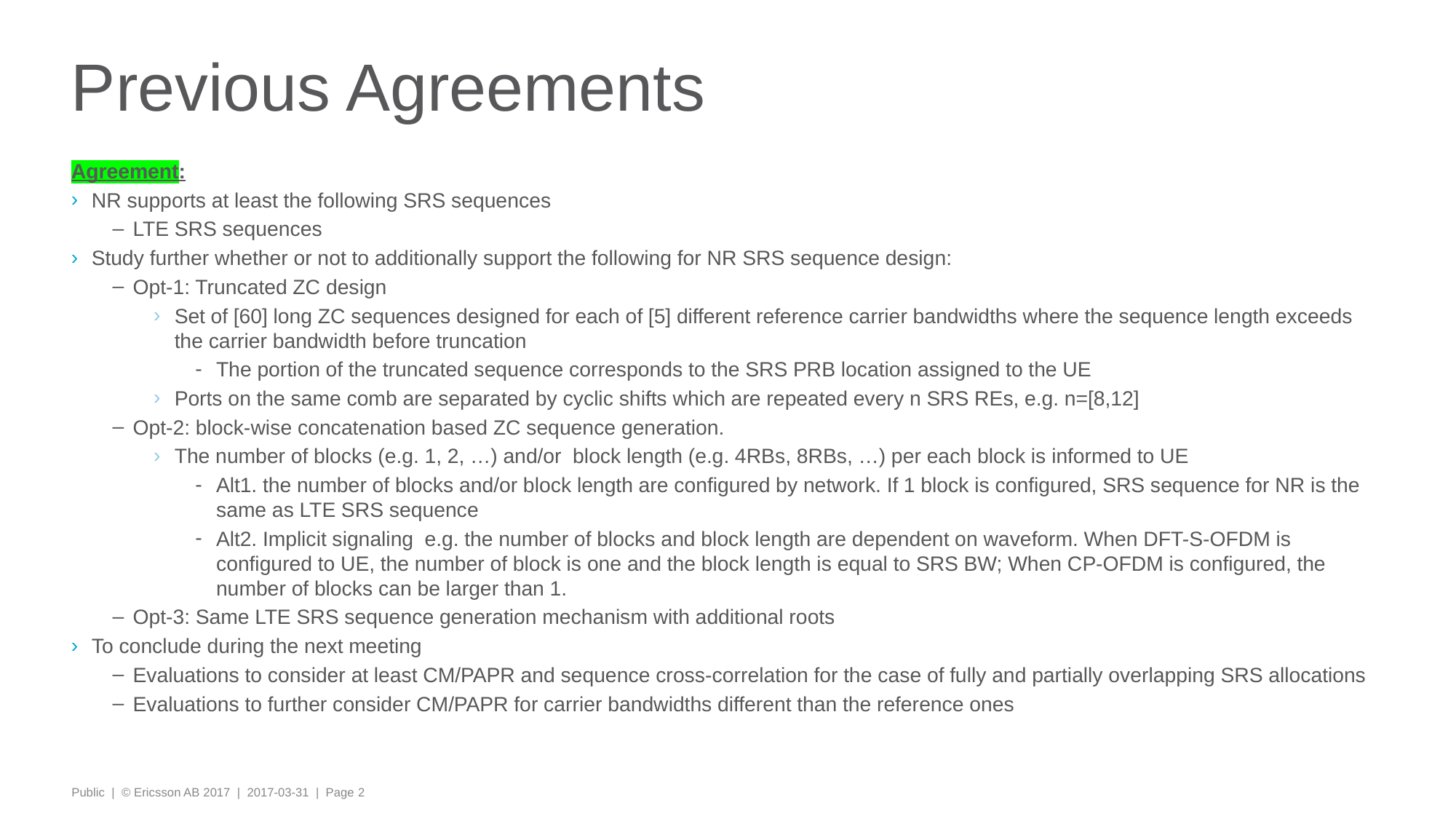

# Previous Agreements
Agreement:
NR supports at least the following SRS sequences
LTE SRS sequences
Study further whether or not to additionally support the following for NR SRS sequence design:
Opt-1: Truncated ZC design
Set of [60] long ZC sequences designed for each of [5] different reference carrier bandwidths where the sequence length exceeds the carrier bandwidth before truncation
The portion of the truncated sequence corresponds to the SRS PRB location assigned to the UE
Ports on the same comb are separated by cyclic shifts which are repeated every n SRS REs, e.g. n=[8,12]
Opt-2: block-wise concatenation based ZC sequence generation.
The number of blocks (e.g. 1, 2, …) and/or  block length (e.g. 4RBs, 8RBs, …) per each block is informed to UE
Alt1. the number of blocks and/or block length are configured by network. If 1 block is configured, SRS sequence for NR is the same as LTE SRS sequence
Alt2. Implicit signaling  e.g. the number of blocks and block length are dependent on waveform. When DFT-S-OFDM is configured to UE, the number of block is one and the block length is equal to SRS BW; When CP-OFDM is configured, the number of blocks can be larger than 1.
Opt-3: Same LTE SRS sequence generation mechanism with additional roots
To conclude during the next meeting
Evaluations to consider at least CM/PAPR and sequence cross-correlation for the case of fully and partially overlapping SRS allocations
Evaluations to further consider CM/PAPR for carrier bandwidths different than the reference ones